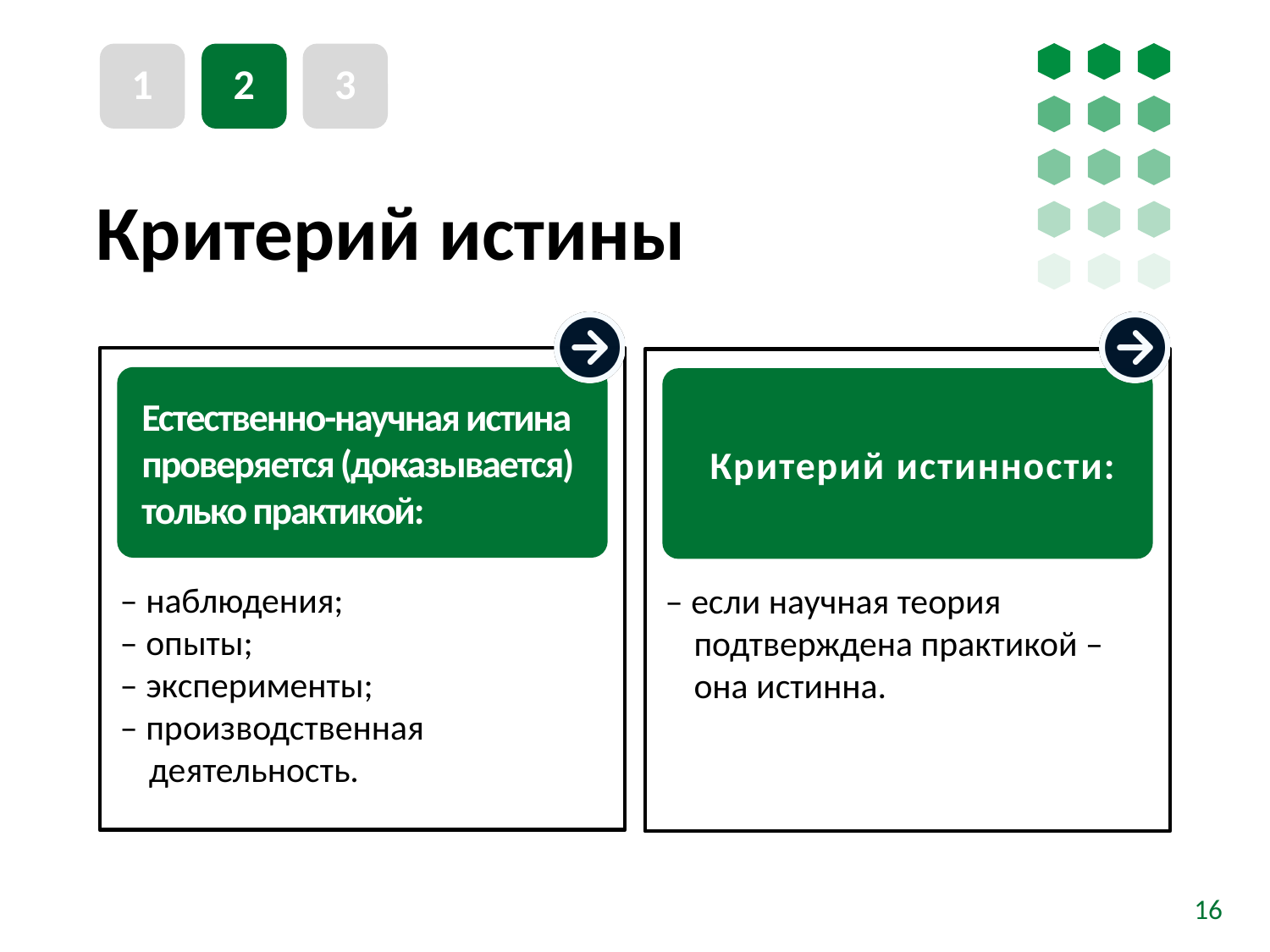

1
2
3
# Критерий истины

‒ наблюдения;
‒ опыты;
‒ эксперименты;
‒ производственная деятельность.
‒ если научная теория подтверждена практикой – она истинна.
Естественно-научная истина проверяется (доказывается) только практикой:
Критерий истинности:
16